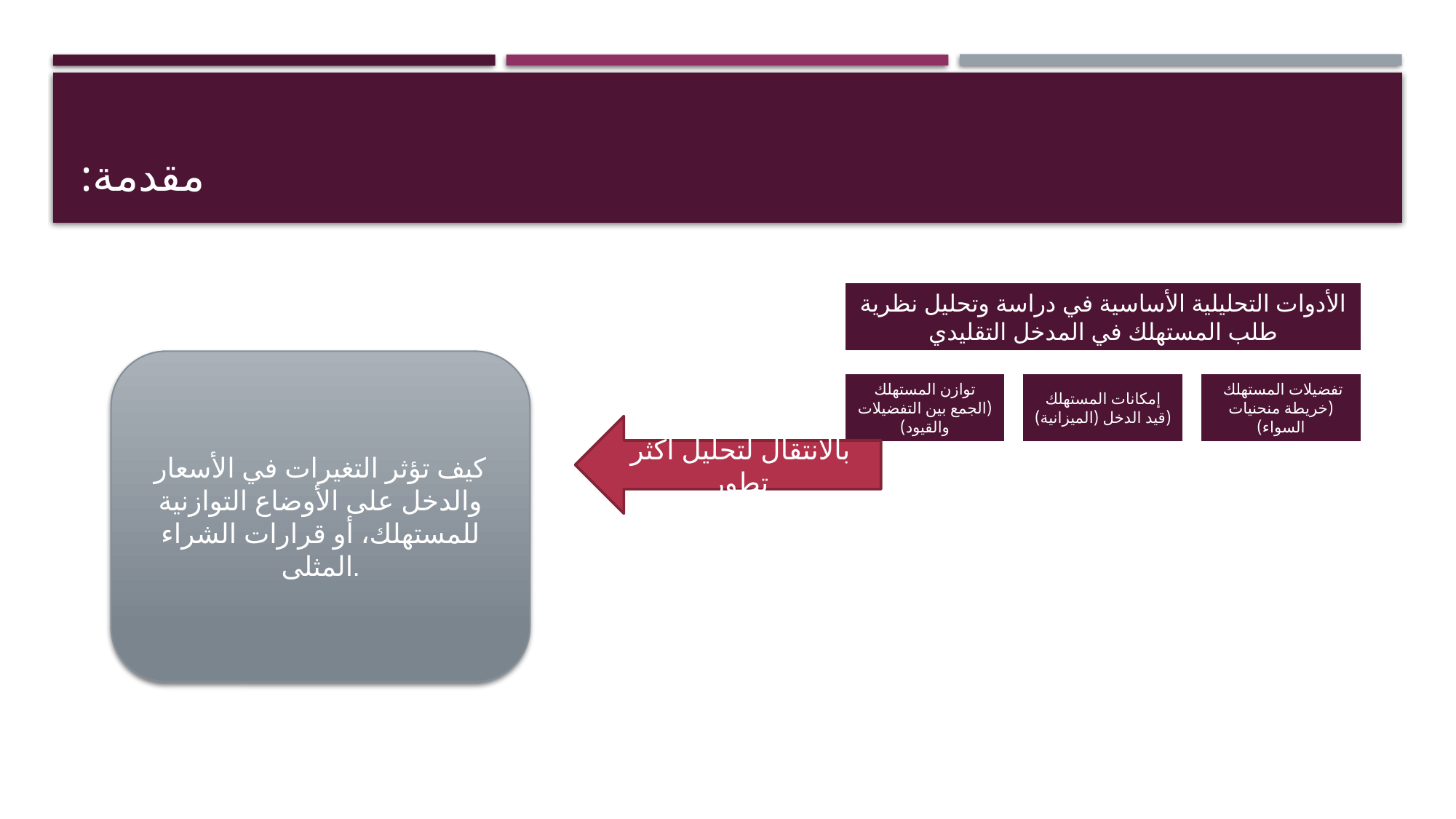

# مقدمة:
توازن المستهلك
إمكانات المستهلك
(قيد الدخل (الميزانية)
(خريطة منحنيات السواء)

كيف تؤثر التغيرات في الأسعار والدخل على الأوضاع التوازنية للمستهلك، أو قرارات الشراء المثلى.
بالانتقال لتحليل أكثر تطور